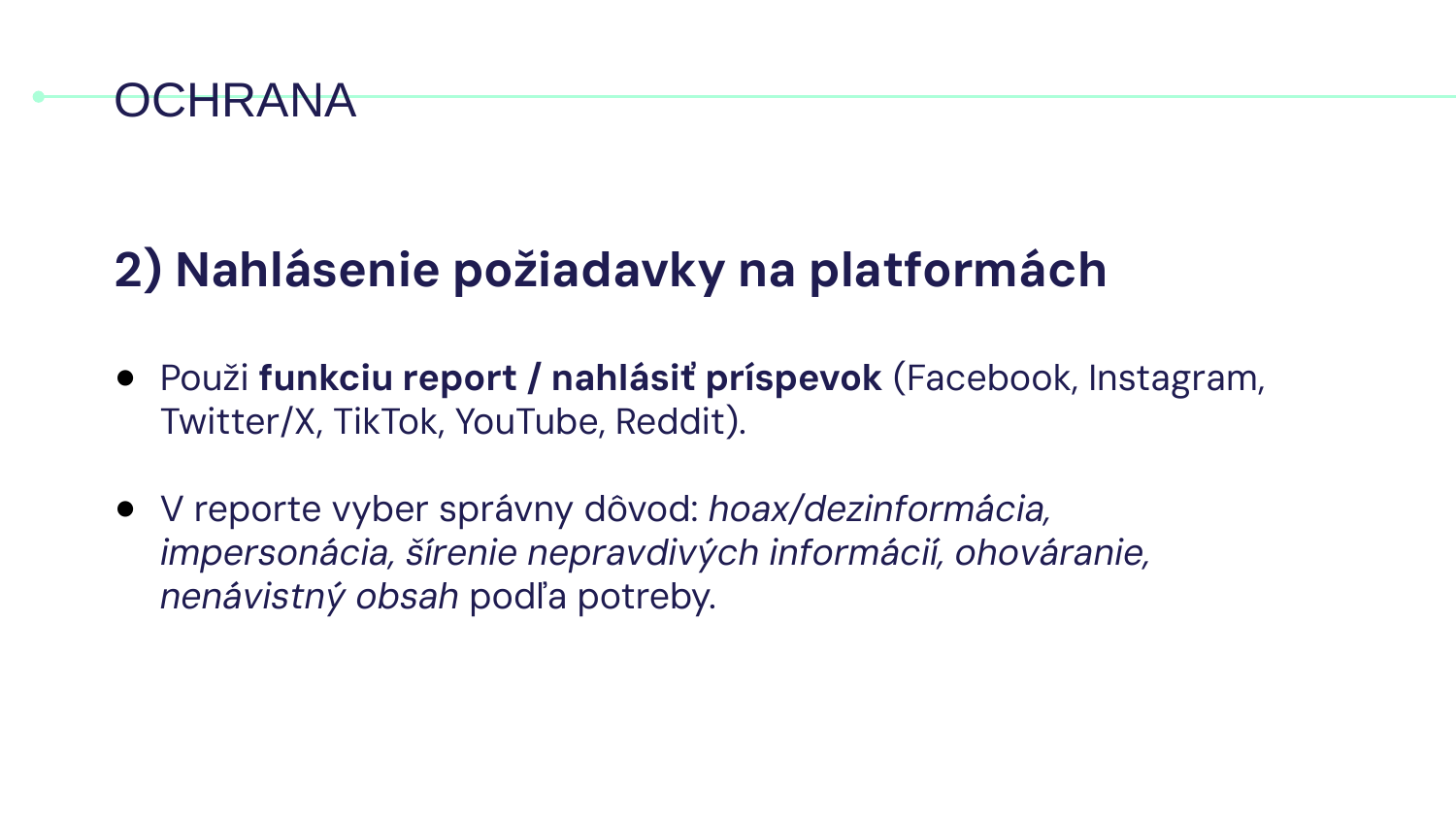

# OCHRANA
2) Nahlásenie požiadavky na platformách
Použi funkciu report / nahlásiť príspevok (Facebook, Instagram, Twitter/X, TikTok, YouTube, Reddit).
V reporte vyber správny dôvod: hoax/dezinformácia, impersonácia, šírenie nepravdivých informácií, ohováranie, nenávistný obsah podľa potreby.